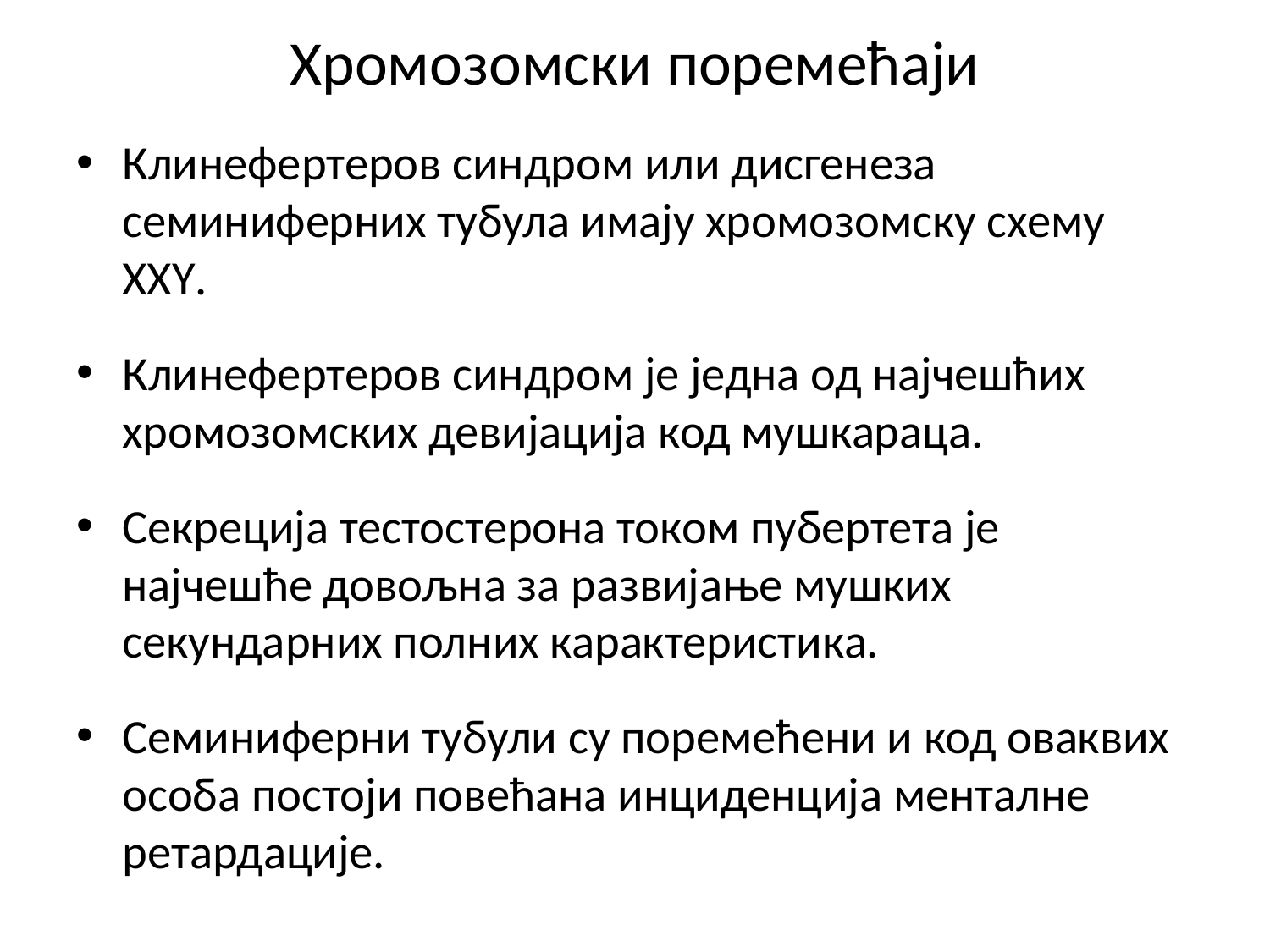

# Хромозомски поремећаји
Клинефертеров синдром или дисгенеза семиниферних тубула имају хромозомску схему XXY.

Клинефертеров синдром је једна од најчешћих хромозомских девијација код мушкараца.

Секреција тестостерона током пубертета је најчешће довољна за развијање мушких секундарних полних карактеристика.

Семиниферни тубули су поремећени и код оваквих особа постоји повећана инциденција менталне ретардације.